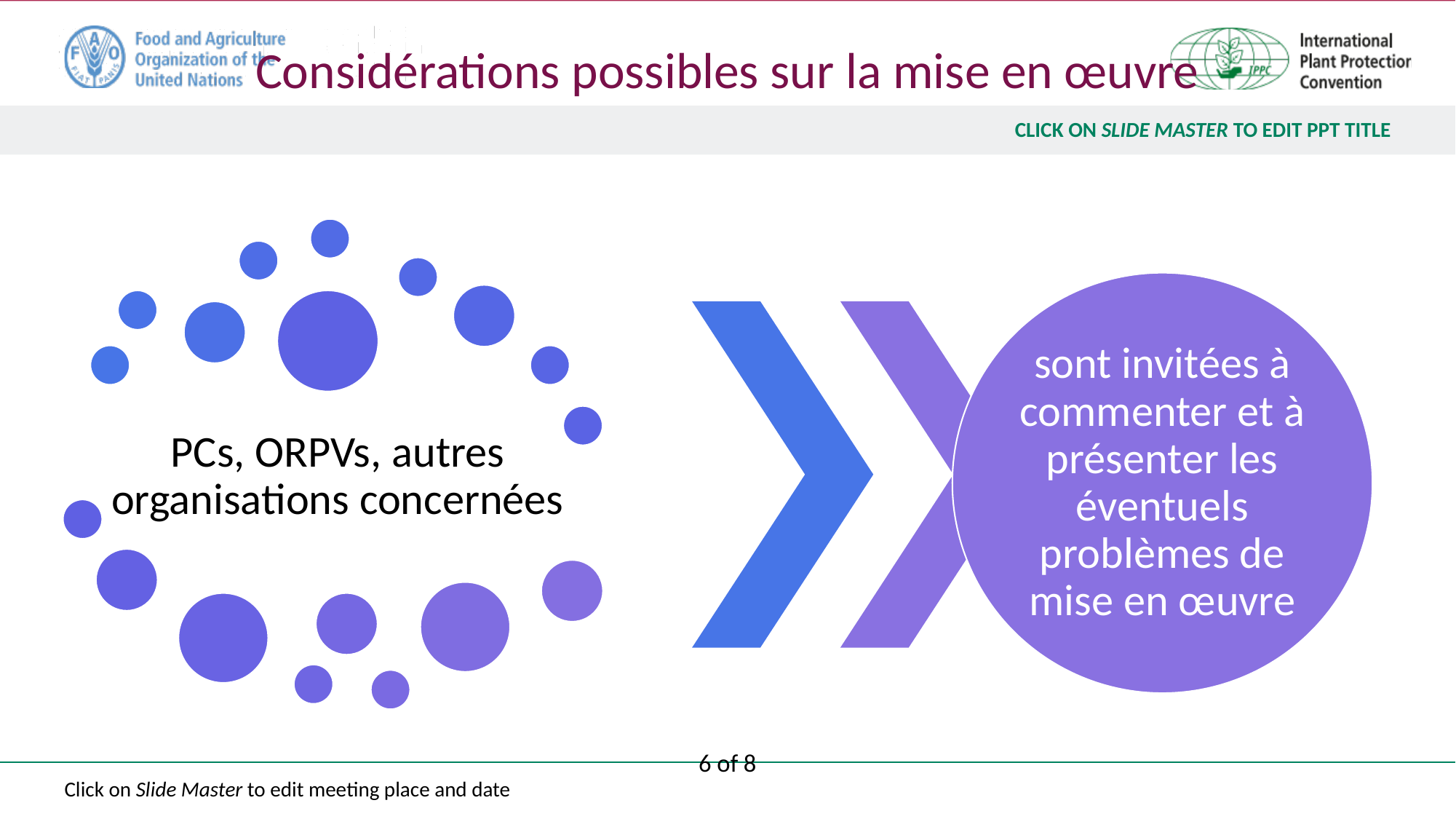

Considérations possibles sur la mise en œuvre
PCs, ORPVs, autres organisations concernées
sont invitées à commenter et à présenter les éventuels problèmes de mise en œuvre
6 of 8